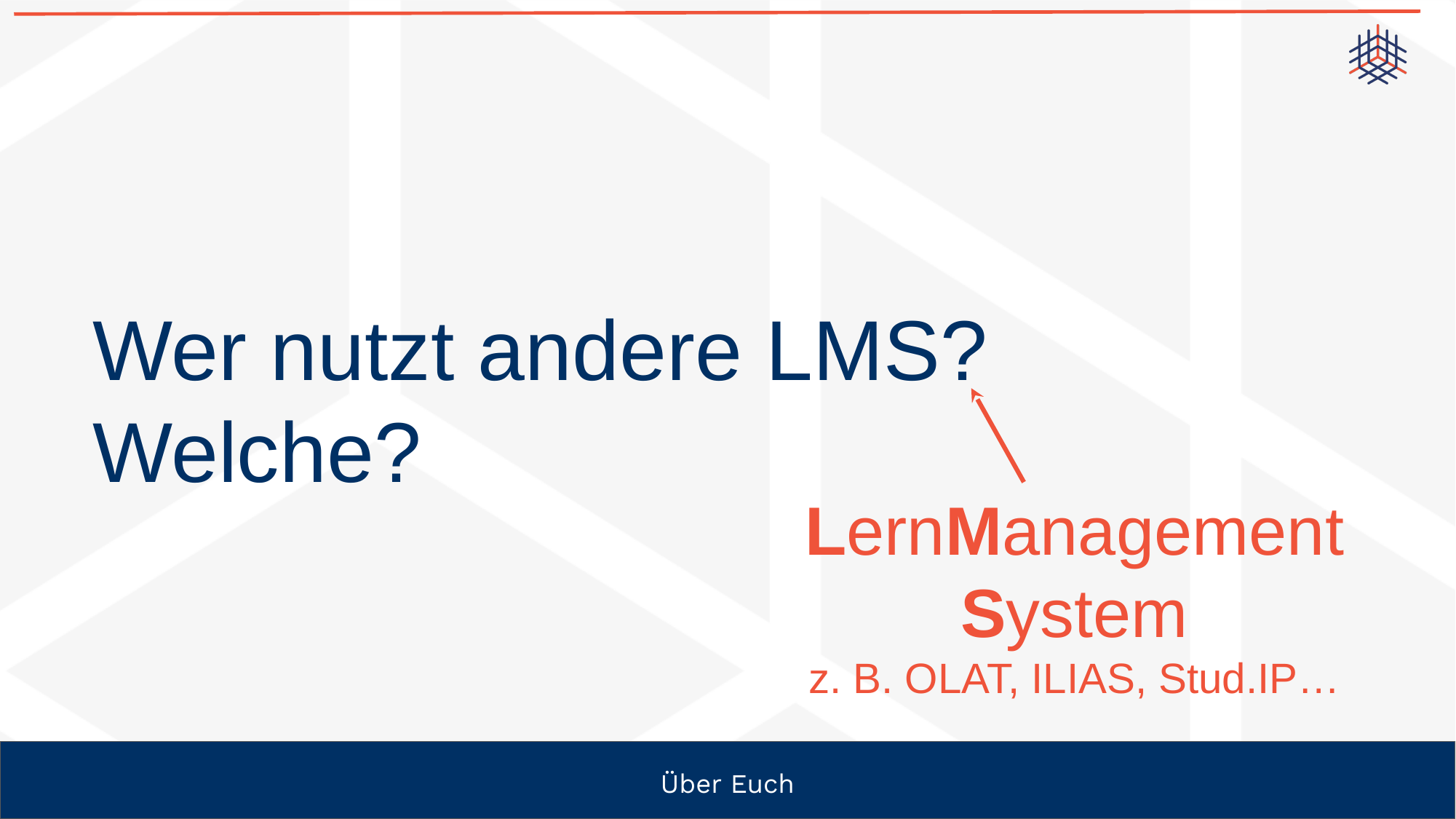

# Wer nutzt andere LMS? Welche?
LernManagementSystem
z. B. OLAT, ILIAS, Stud.IP…
Über Euch